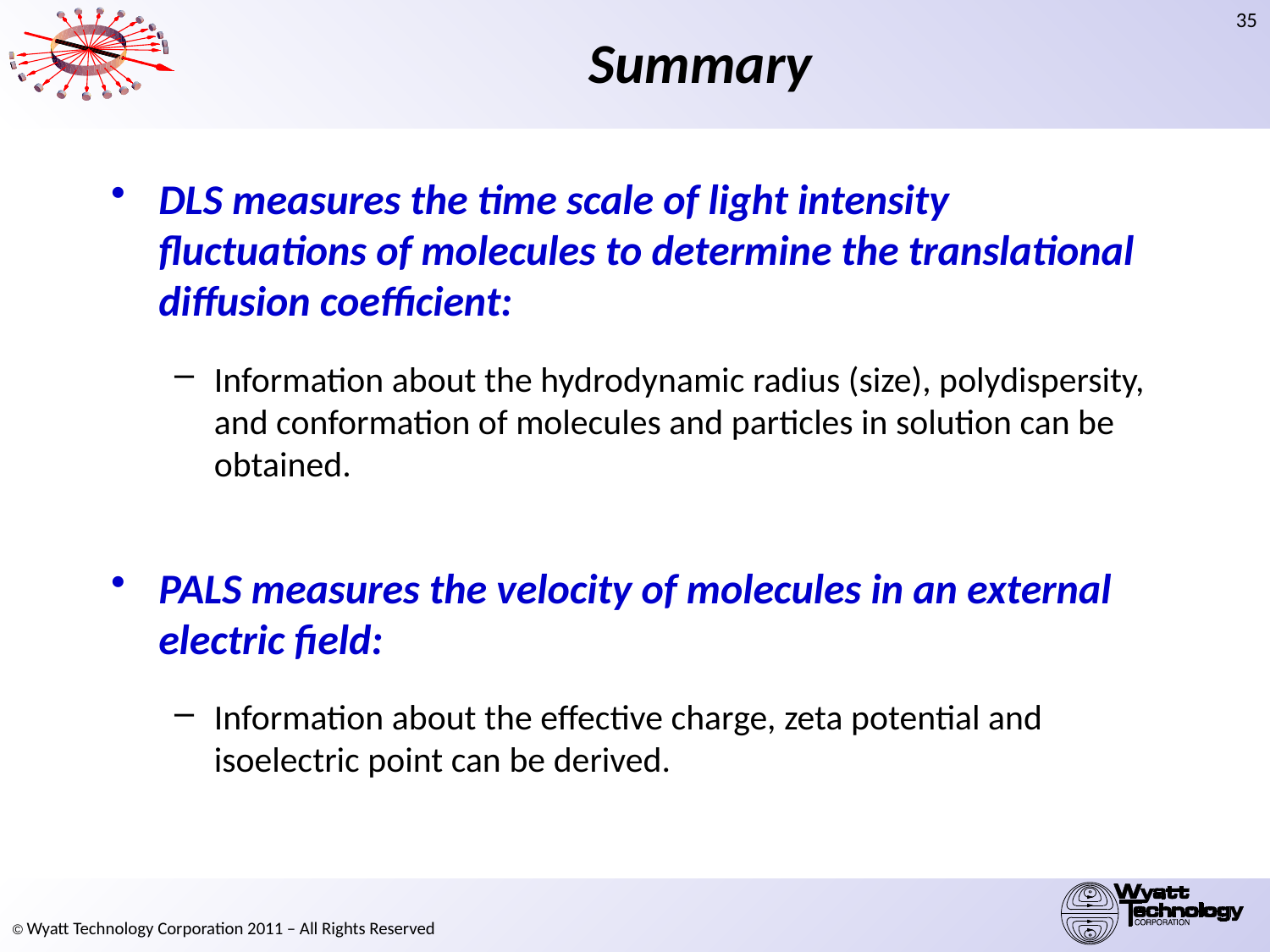

# Summary
DLS measures the time scale of light intensity fluctuations of molecules to determine the translational diffusion coefficient:
Information about the hydrodynamic radius (size), polydispersity, and conformation of molecules and particles in solution can be obtained.

PALS measures the velocity of molecules in an external electric field:
Information about the effective charge, zeta potential and isoelectric point can be derived.